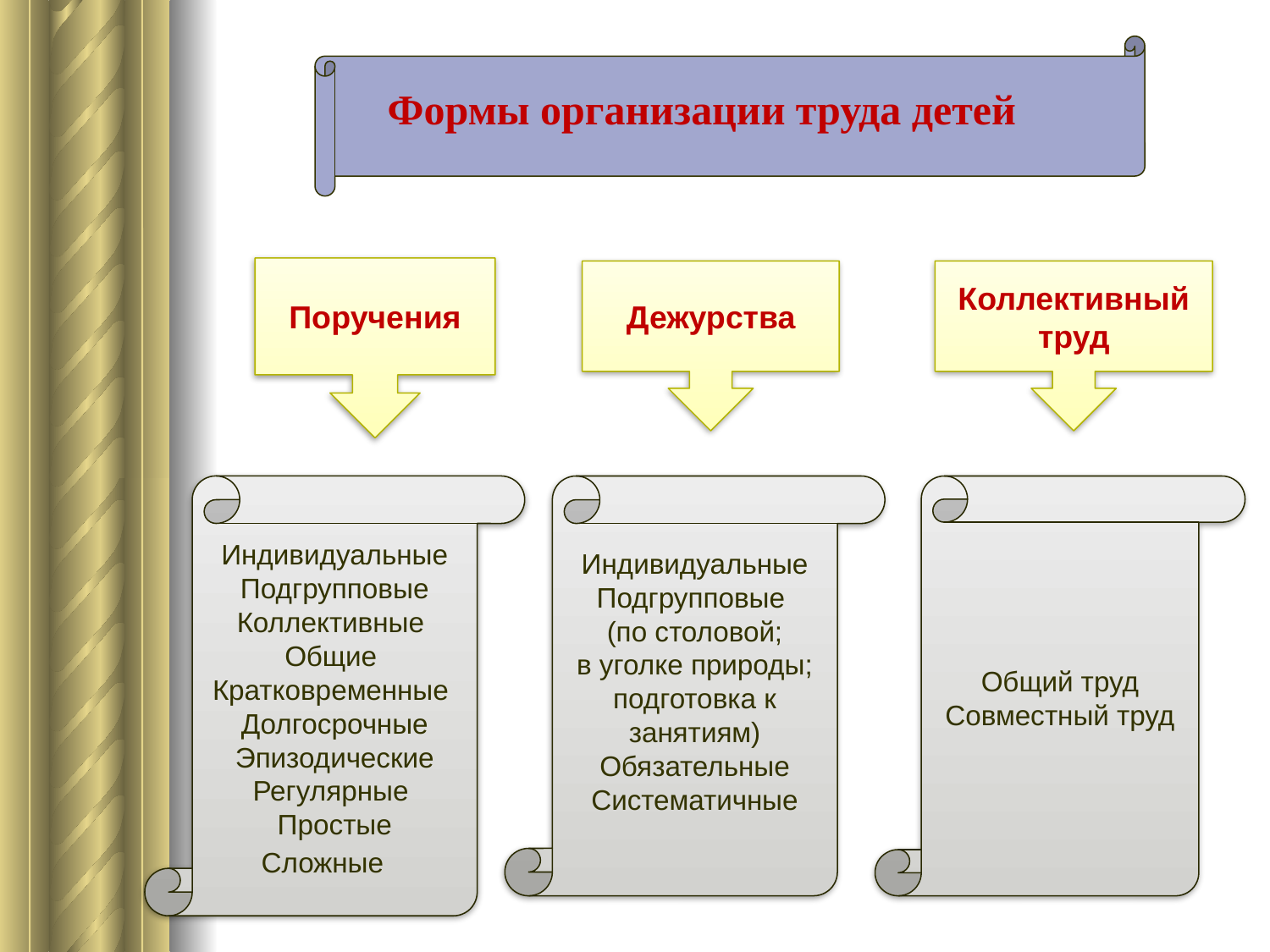

Формы организации труда детей
Поручения
Дежурства
Коллективный труд
Индивидуальные
Подгрупповые
Коллективные
Общие
Кратковременные
Долгосрочные
Эпизодические
Регулярные
Простые
Сложные
Индивидуальные
Подгрупповые
(по столовой;
в уголке природы;
подготовка к занятиям)
Обязательные
Систематичные

Общий труд
Совместный труд